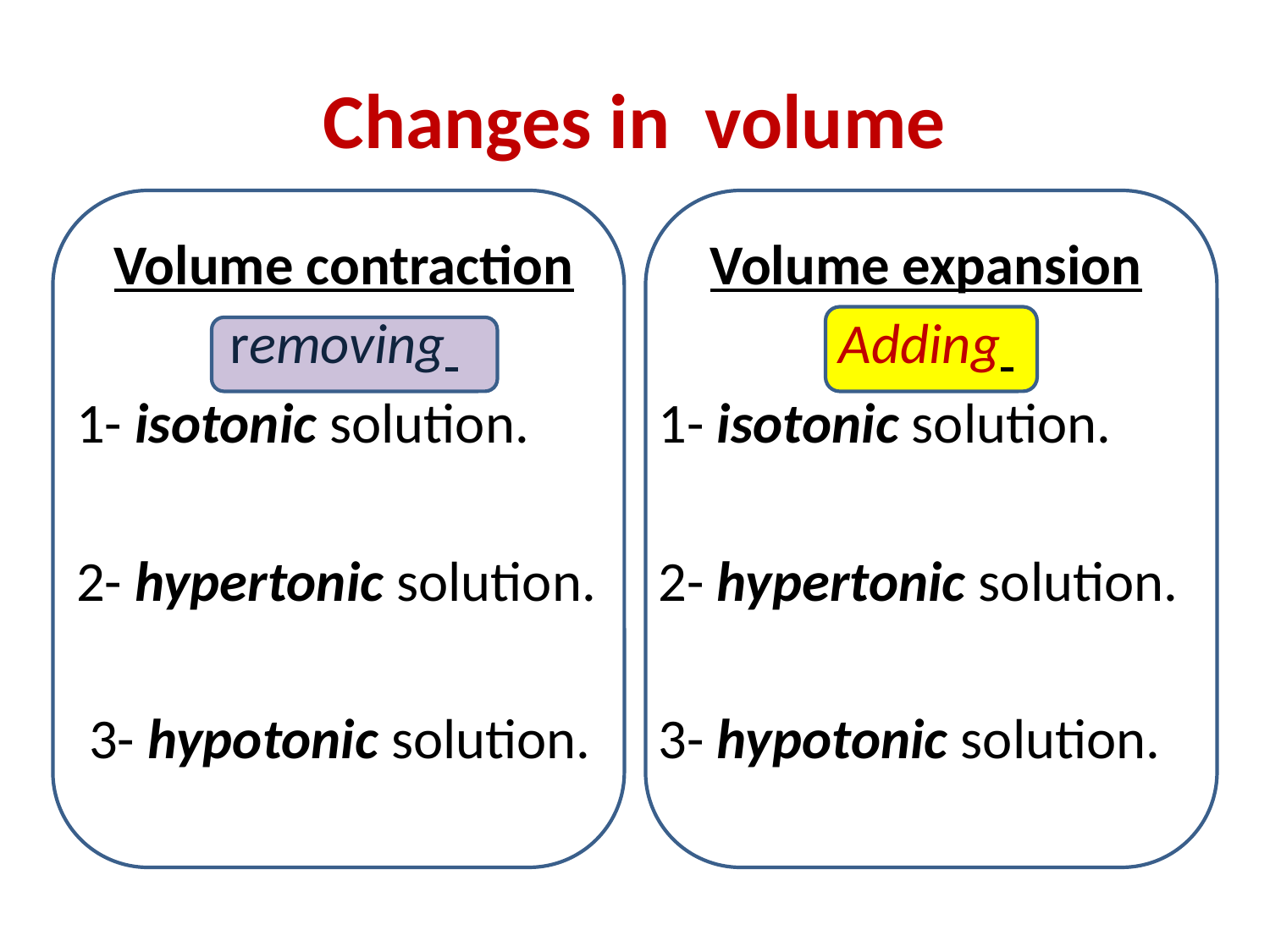

# Changes in  volume

Volume contraction
removing
1- isotonic solution.

2- hypertonic solution.

 3- hypotonic solution.
Volume expansion
Adding
1- isotonic solution.

2- hypertonic solution.

3- hypotonic solution.